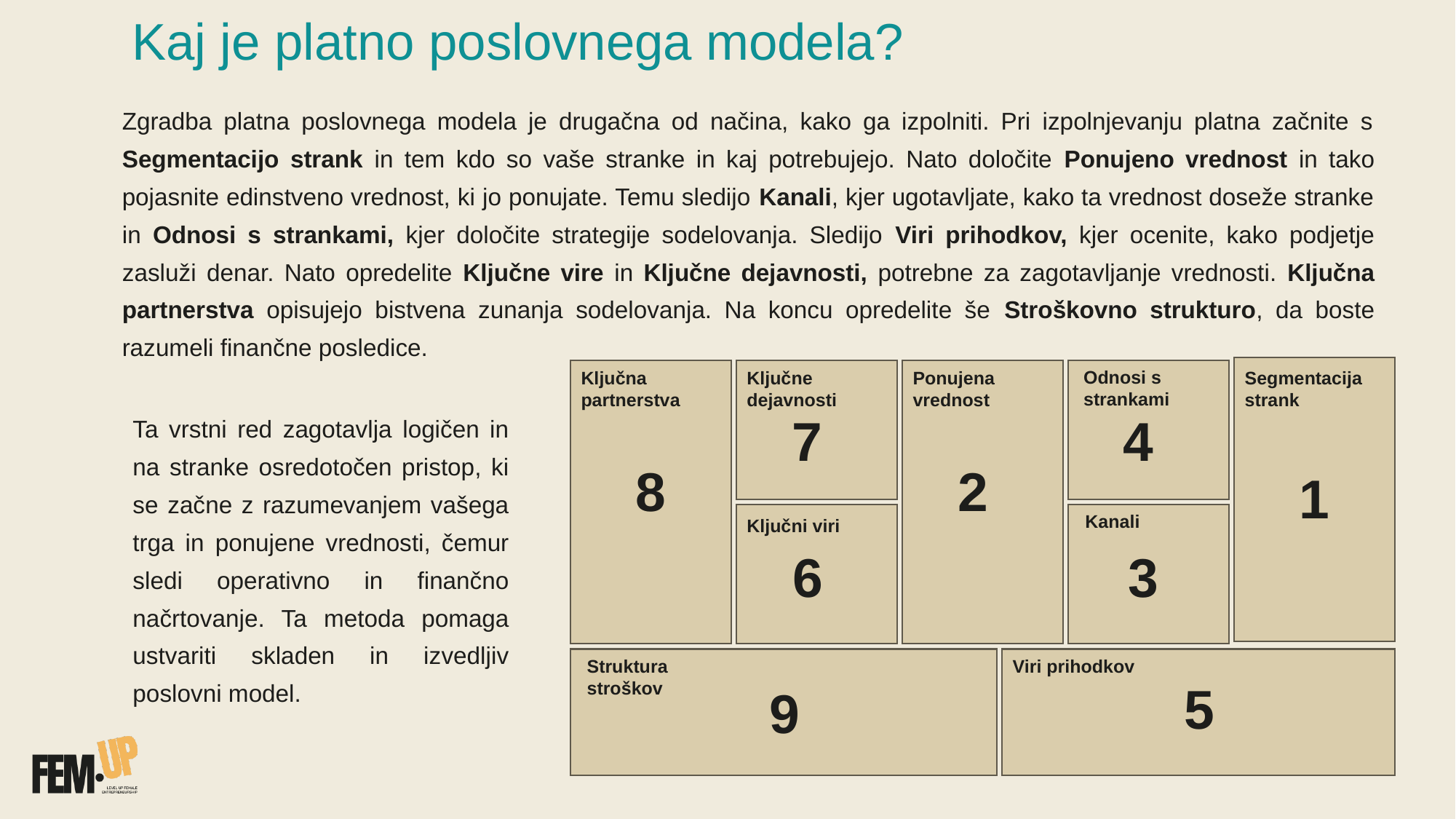

# Kaj je platno poslovnega modela?
Zgradba platna poslovnega modela je drugačna od načina, kako ga izpolniti. Pri izpolnjevanju platna začnite s Segmentacijo strank in tem kdo so vaše stranke in kaj potrebujejo. Nato določite Ponujeno vrednost in tako pojasnite edinstveno vrednost, ki jo ponujate. Temu sledijo Kanali, kjer ugotavljate, kako ta vrednost doseže stranke in Odnosi s strankami, kjer določite strategije sodelovanja. Sledijo Viri prihodkov, kjer ocenite, kako podjetje zasluži denar. Nato opredelite Ključne vire in Ključne dejavnosti, potrebne za zagotavljanje vrednosti. Ključna partnerstva opisujejo bistvena zunanja sodelovanja. Na koncu opredelite še Stroškovno strukturo, da boste razumeli finančne posledice.

Odnosi s strankami
Segmentacija strank
Ponujena vrednost
Ključna partnerstva
Ključne dejavnosti
Kanali
Ključni viri
Struktura
stroškov
Viri prihodkov
4
7
8
2
1
6
3
5
9
Ta vrstni red zagotavlja logičen in na stranke osredotočen pristop, ki se začne z razumevanjem vašega trga in ponujene vrednosti, čemur sledi operativno in finančno načrtovanje. Ta metoda pomaga ustvariti skladen in izvedljiv poslovni model.